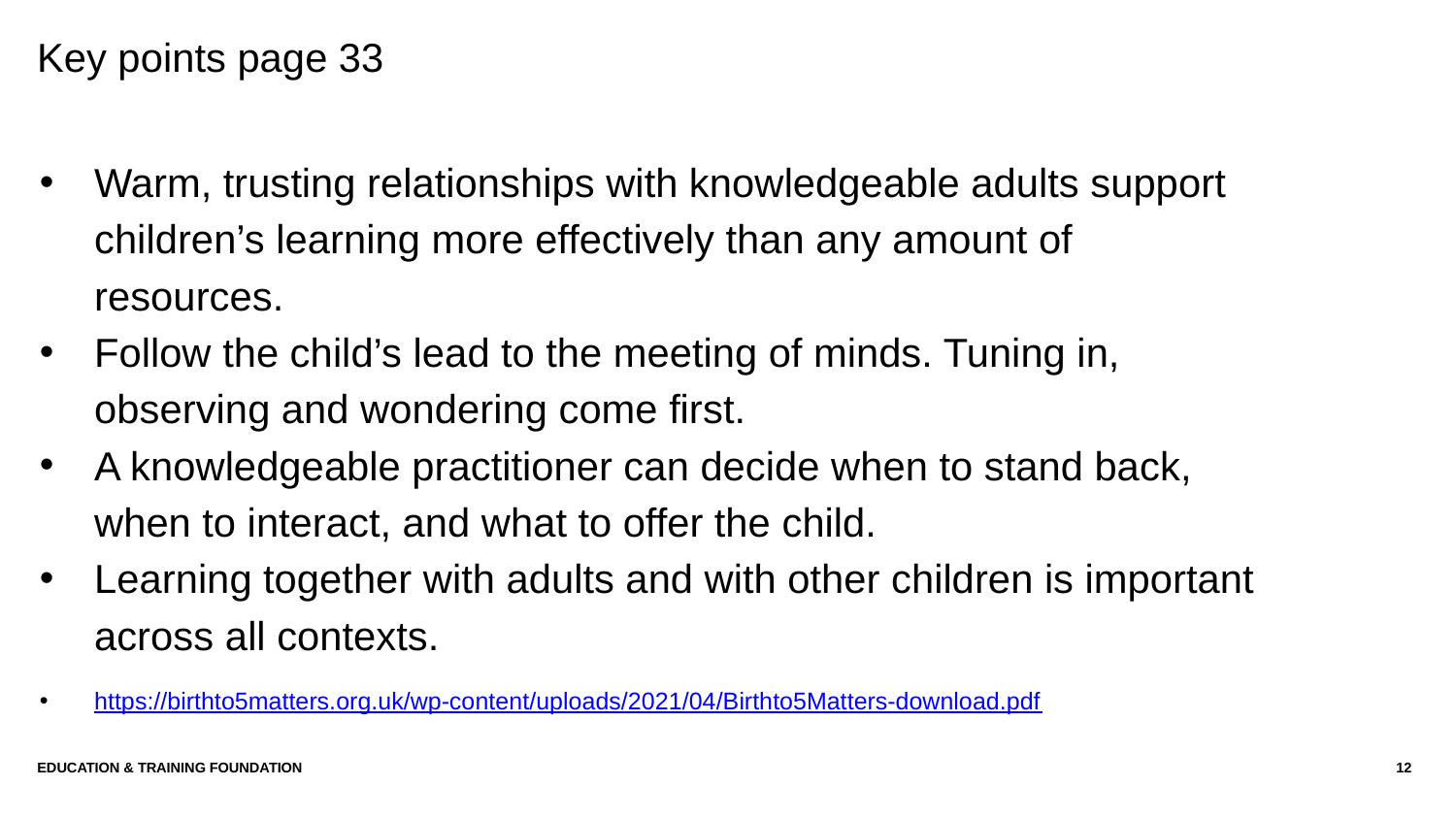

# Key points page 33

Warm, trusting relationships with knowledgeable adults support children’s learning more effectively than any amount of resources.
Follow the child’s lead to the meeting of minds. Tuning in, observing and wondering come first.
A knowledgeable practitioner can decide when to stand back, when to interact, and what to offer the child.
Learning together with adults and with other children is important across all contexts.
https://birthto5matters.org.uk/wp-content/uploads/2021/04/Birthto5Matters-download.pdf

Education & Training Foundation
12